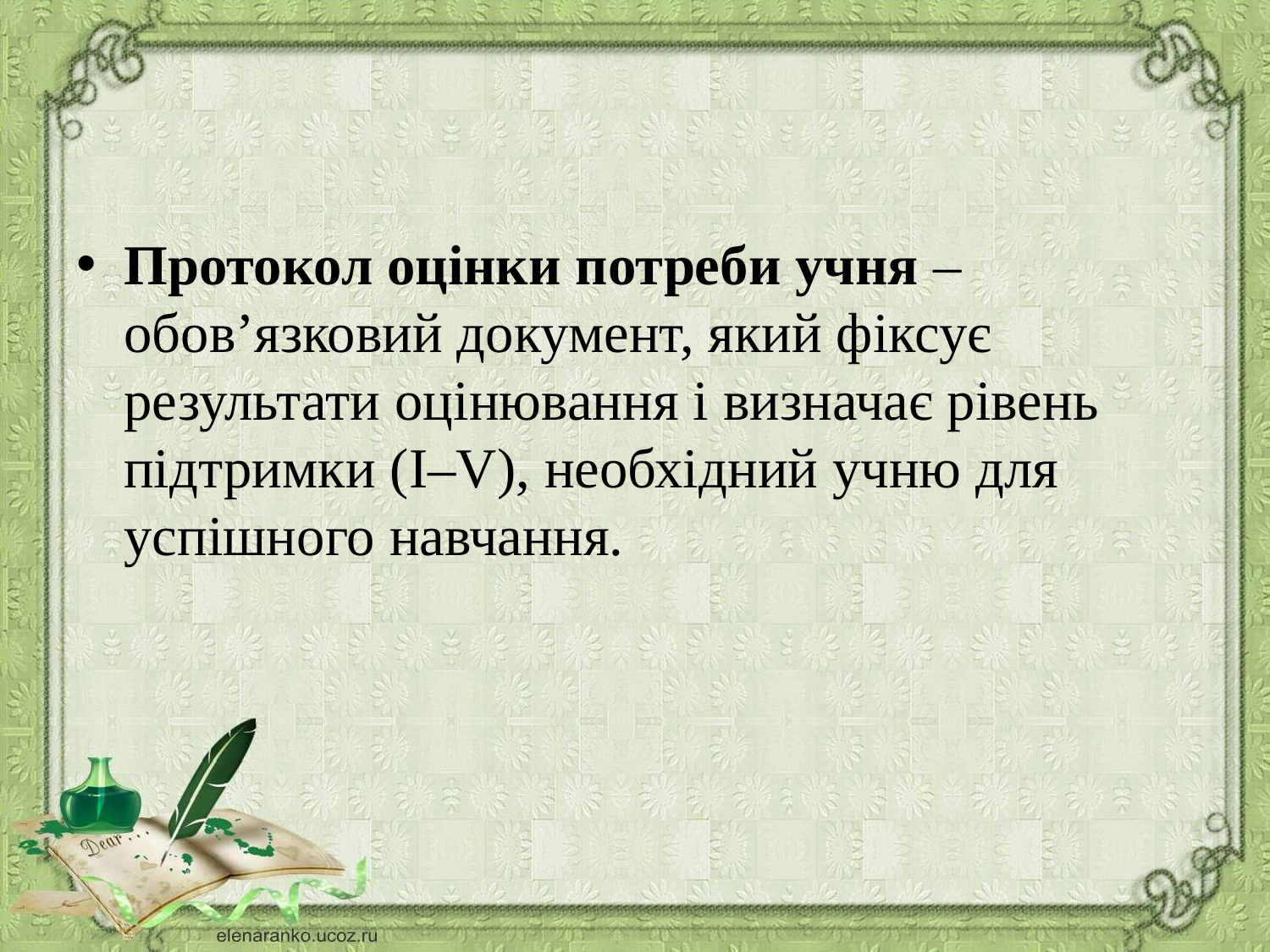

#
Протокол оцінки потреби учня – обов’язковий документ, який фіксує результати оцінювання і визначає рівень підтримки (I–V), необхідний учню для успішного навчання.